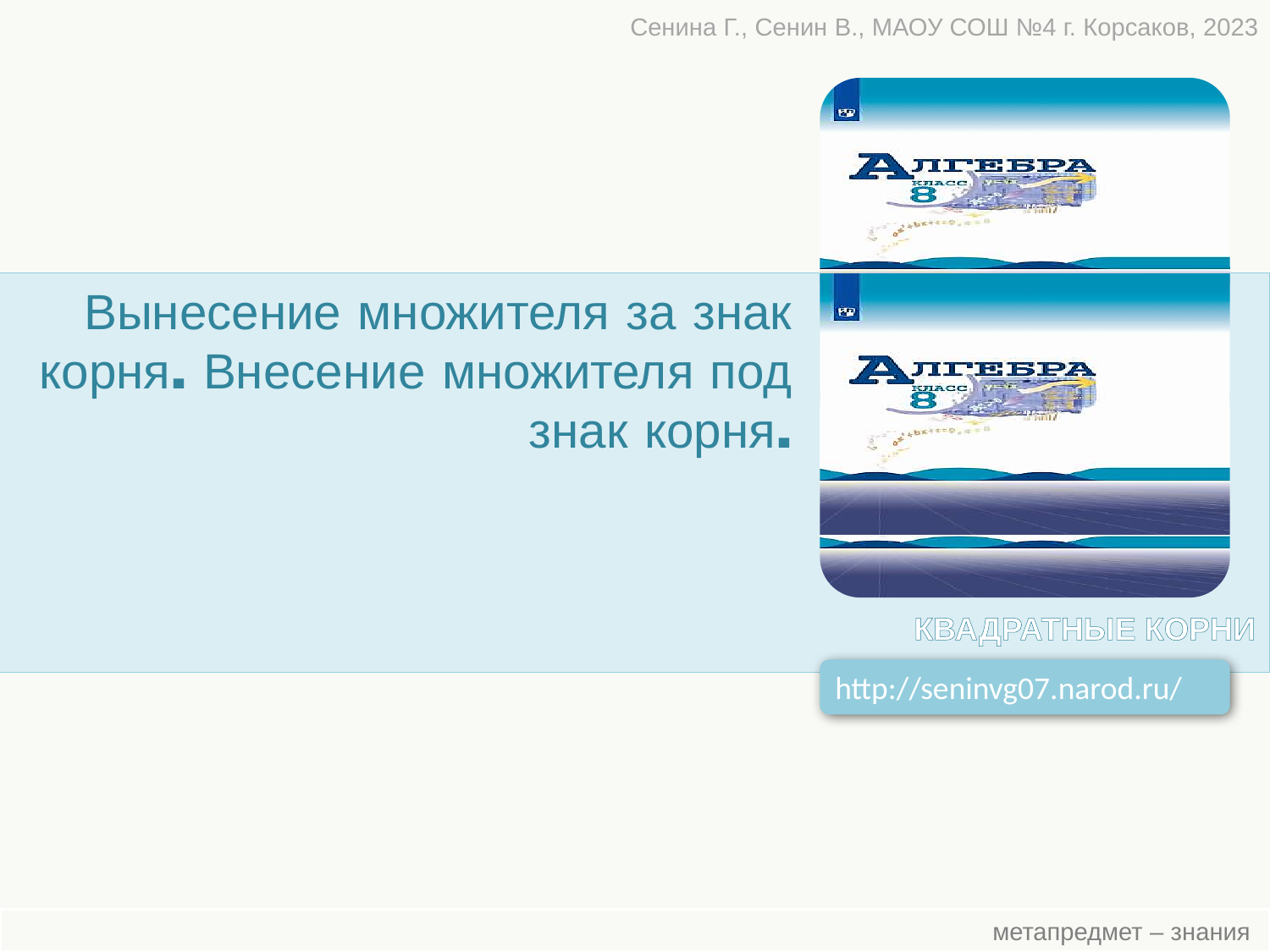

Сенина Г., Сенин В., МАОУ СОШ №4 г. Корсаков, 2023

Вынесение множителя за знак корня. Внесение множителя под знак корня.
КВАДРАТНЫЕ КОРНИ
http://seninvg07.narod.ru/
  метапредмет – знания